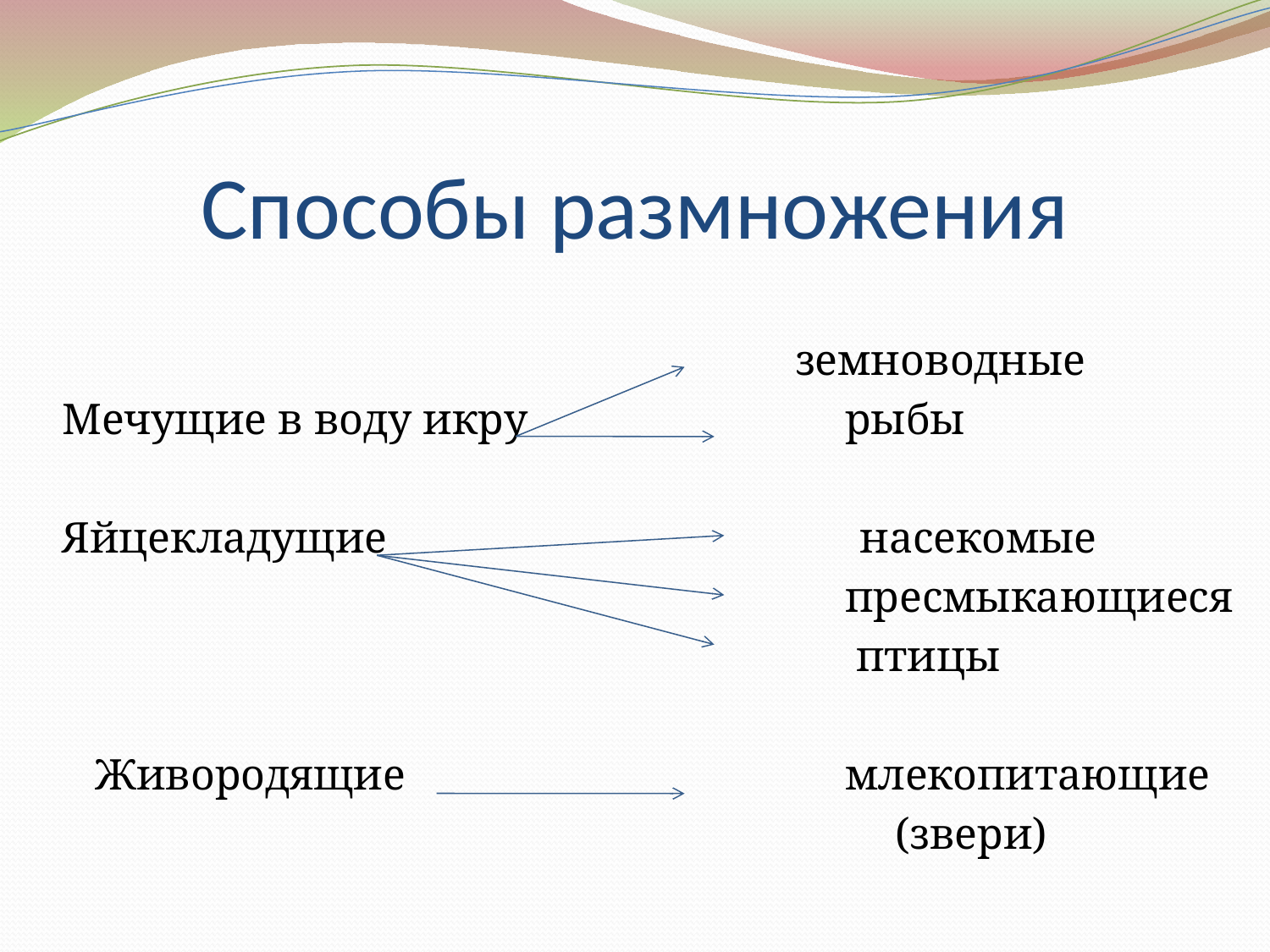

# Способы размножения

					                 земноводные
Мечущие в воду икру 		          рыбы

Яйцекладущие                                           насекомые
						          пресмыкающиеся
						           птицы

   Живородящие                                        млекопитающие
							   (звери)